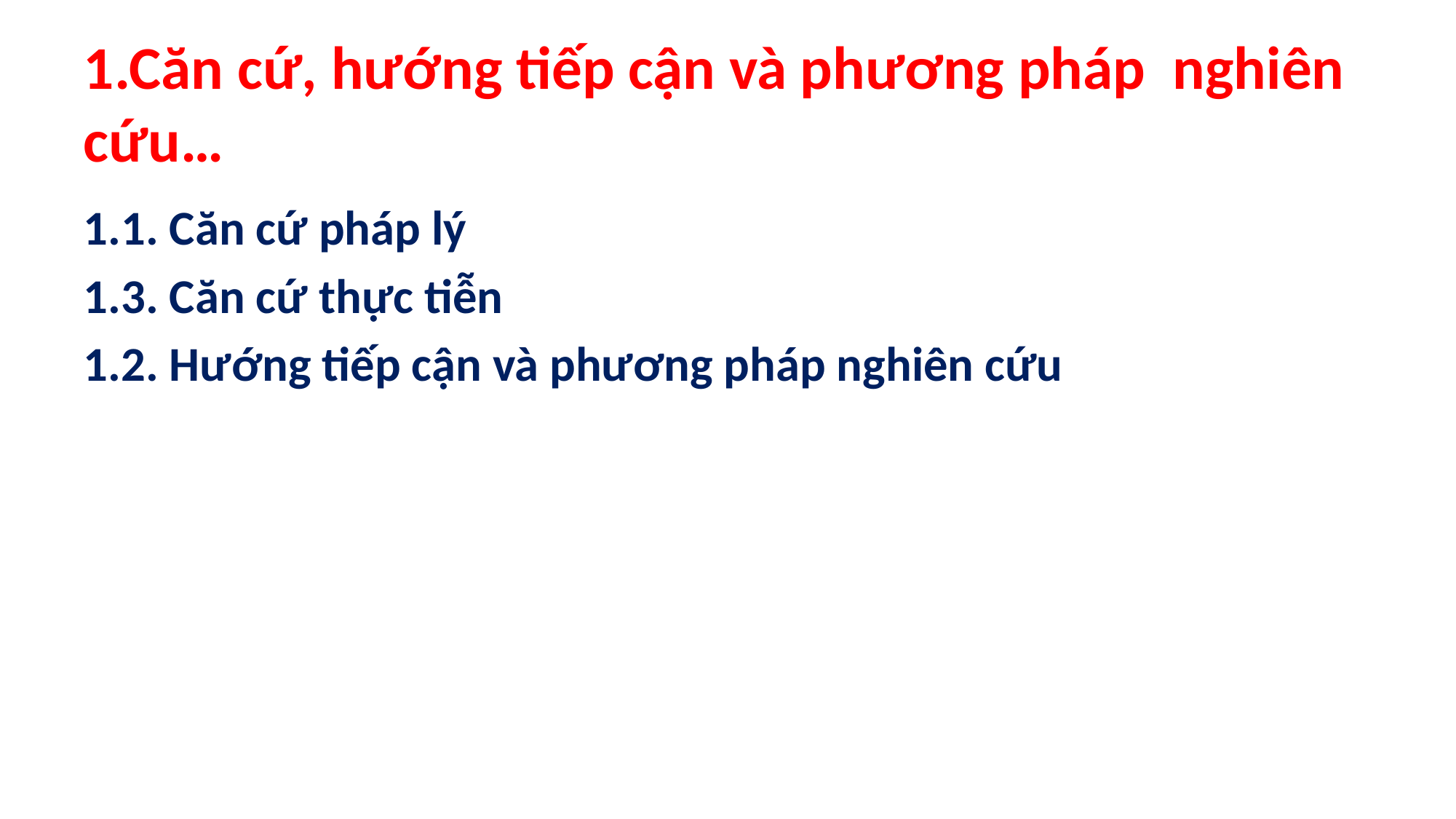

# 1.Căn cứ, hướng tiếp cận và phương pháp  nghiên cứu…
1.1. Căn cứ pháp lý
1.3. Căn cứ thực tiễn
1.2. Hướng tiếp cận và phương pháp nghiên cứu